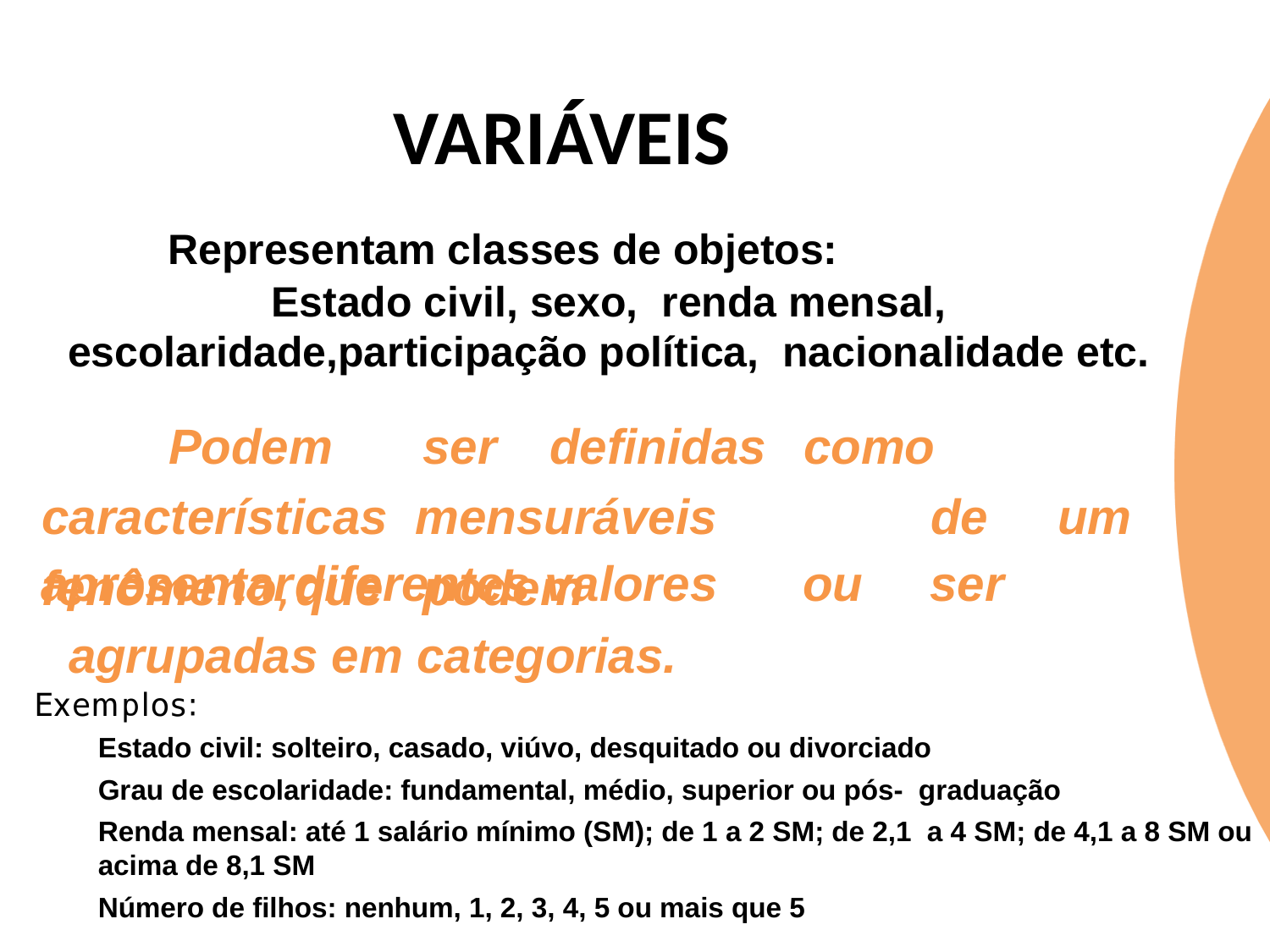

# VARIÁVEIS
	Representam classes de objetos:
Estado civil, sexo,  renda mensal, escolaridade,participação política,  nacionalidade etc.
	Podem	ser	definidas	como	características  mensuráveis		de	um	fenômeno,	que	podem
apresentar	diferentes valores	ou	ser
  agrupadas em categorias.
Exemplos:
Estado civil: solteiro, casado, viúvo, desquitado ou divorciado
Grau de escolaridade: fundamental, médio, superior ou pós-  graduação
Renda mensal: até 1 salário mínimo (SM); de 1 a 2 SM; de 2,1  a 4 SM; de 4,1 a 8 SM ou acima de 8,1 SM
Número de filhos: nenhum, 1, 2, 3, 4, 5 ou mais que 5